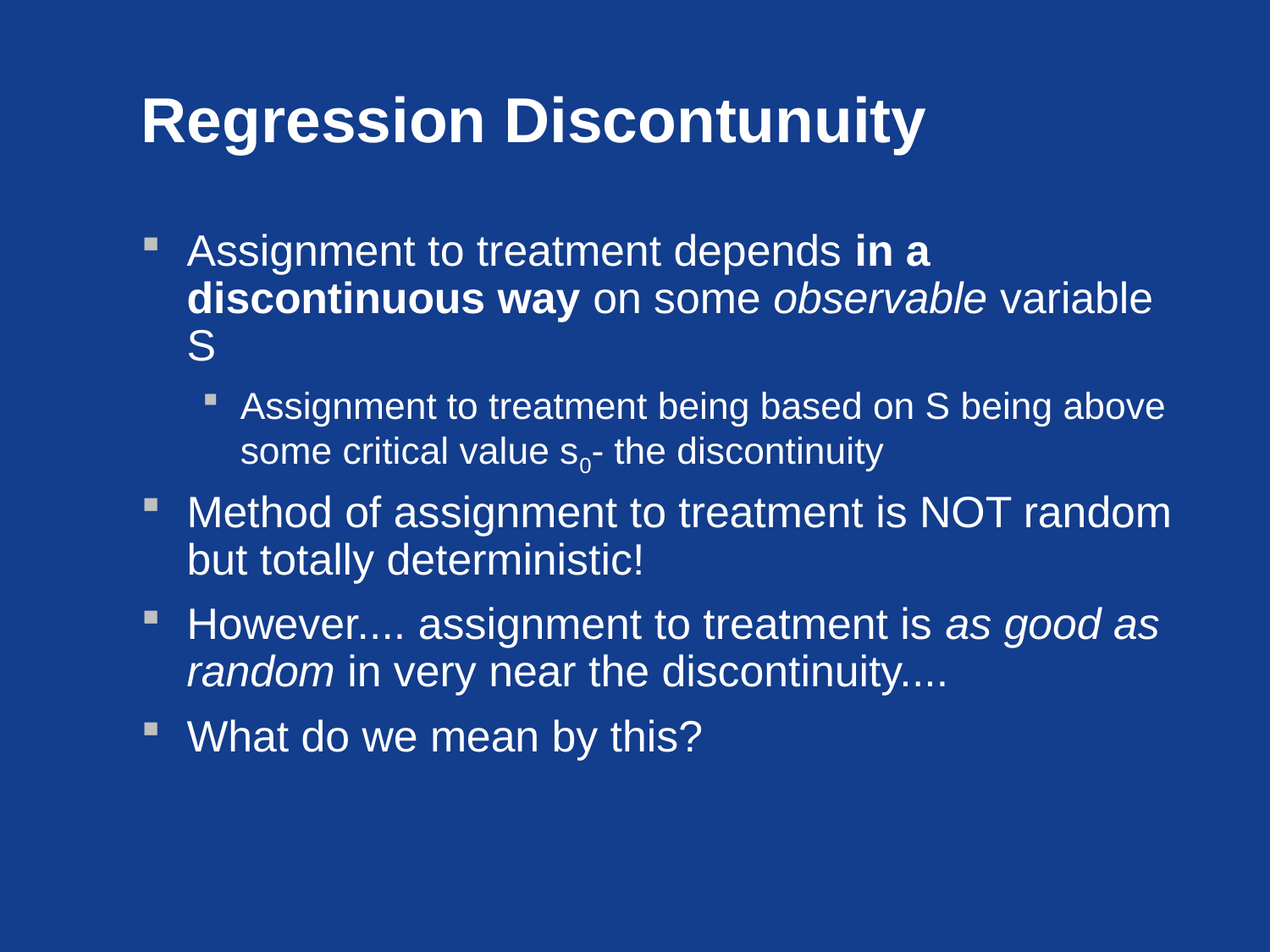

# Regression Discontunuity
Assignment to treatment depends in a discontinuous way on some observable variable S
Assignment to treatment being based on S being above some critical value s0- the discontinuity
Method of assignment to treatment is NOT random but totally deterministic!
However.... assignment to treatment is as good as random in very near the discontinuity....
What do we mean by this?